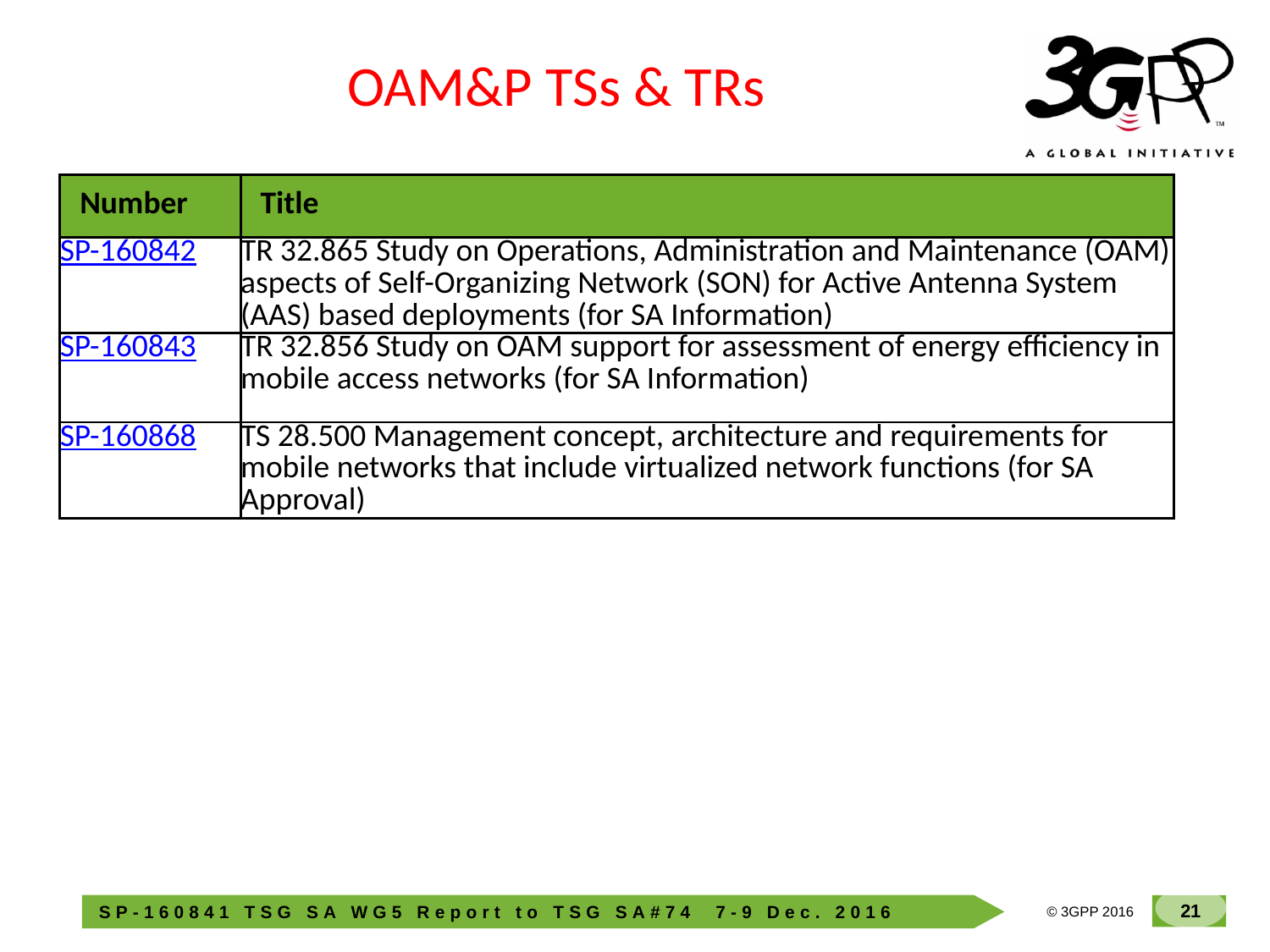

OAM&P TSs & TRs
| Number | Title |
| --- | --- |
| SP-160842 | TR 32.865 Study on Operations, Administration and Maintenance (OAM) aspects of Self-Organizing Network (SON) for Active Antenna System (AAS) based deployments (for SA Information) |
| SP-160843 | TR 32.856 Study on OAM support for assessment of energy efficiency in mobile access networks (for SA Information) |
| SP-160868 | TS 28.500 Management concept, architecture and requirements for mobile networks that include virtualized network functions (for SA Approval) |